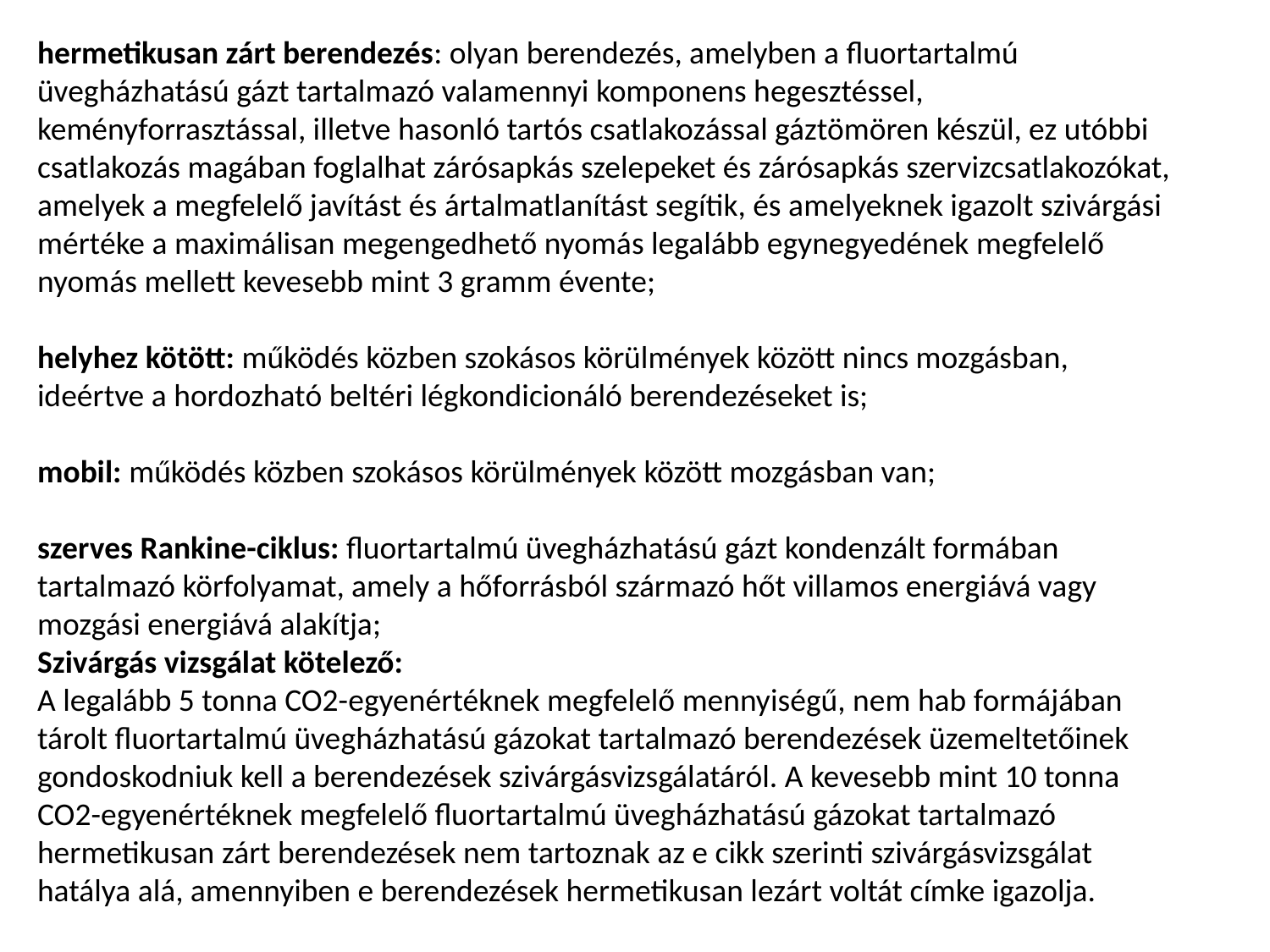

hermetikusan zárt berendezés: olyan berendezés, amelyben a fluortartalmú üvegházhatású gázt tartalmazó valamennyi komponens hegesztéssel, keményforrasztással, illetve hasonló tartós csatlakozással gáztömören készül, ez utóbbi csatlakozás magában foglalhat zárósapkás szelepeket és zárósapkás szervizcsatlakozókat, amelyek a megfelelő javítást és ártalmatlanítást segítik, és amelyeknek igazolt szivárgási mértéke a maximálisan megengedhető nyomás legalább egynegyedének megfelelő nyomás mellett kevesebb mint 3 gramm évente;

helyhez kötött: működés közben szokásos körülmények között nincs mozgásban, ideértve a hordozható beltéri légkondicionáló berendezéseket is;

mobil: működés közben szokásos körülmények között mozgásban van;

szerves Rankine-ciklus: fluortartalmú üvegházhatású gázt kondenzált formában tartalmazó körfolyamat, amely a hőforrásból származó hőt villamos energiává vagy mozgási energiává alakítja;
Szivárgás vizsgálat kötelező:
A legalább 5 tonna CO2-egyenértéknek megfelelő mennyiségű, nem hab formájában tárolt fluortartalmú üvegházhatású gázokat tartalmazó berendezések üzemeltetőinek gondoskodniuk kell a berendezések szivárgásvizsgálatáról. A kevesebb mint 10 tonna CO2-egyenértéknek megfelelő fluortartalmú üvegházhatású gázokat tartalmazó hermetikusan zárt berendezések nem tartoznak az e cikk szerinti szivárgásvizsgálat hatálya alá, amennyiben e berendezések hermetikusan lezárt voltát címke igazolja.